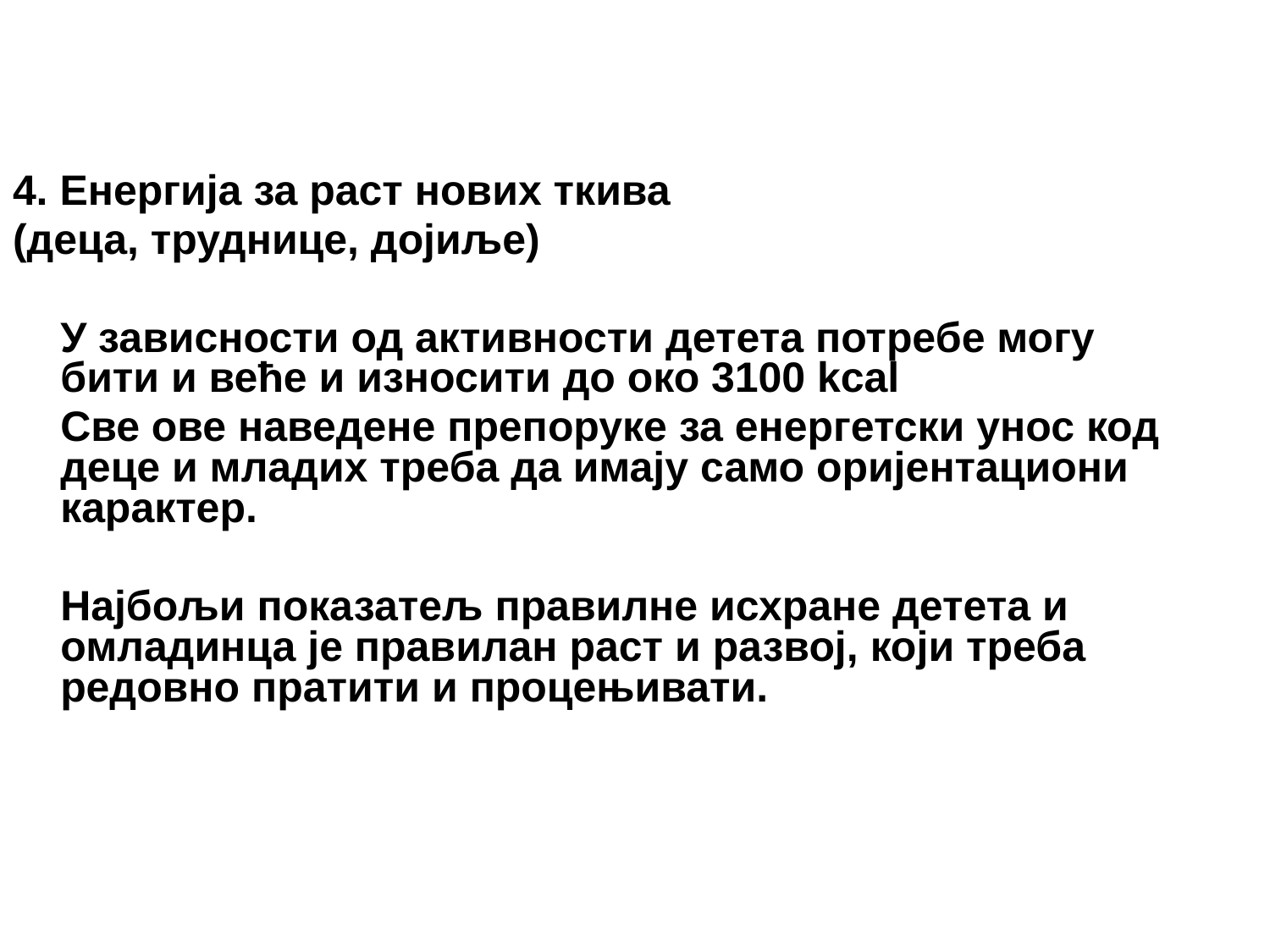

4. Енергија за раст нових ткива
(деца, труднице, дојиље)

	У зависности од активности детета потребе могу бити и веће и износити до око 3100 kcal
	Све ове наведене препоруке за енергетски унос код деце и младих треба да имају само оријентациони карактер.

	Најбољи показатељ правилне исхране детета и омладинца је правилан раст и развој, који треба редовно пратити и процењивати.